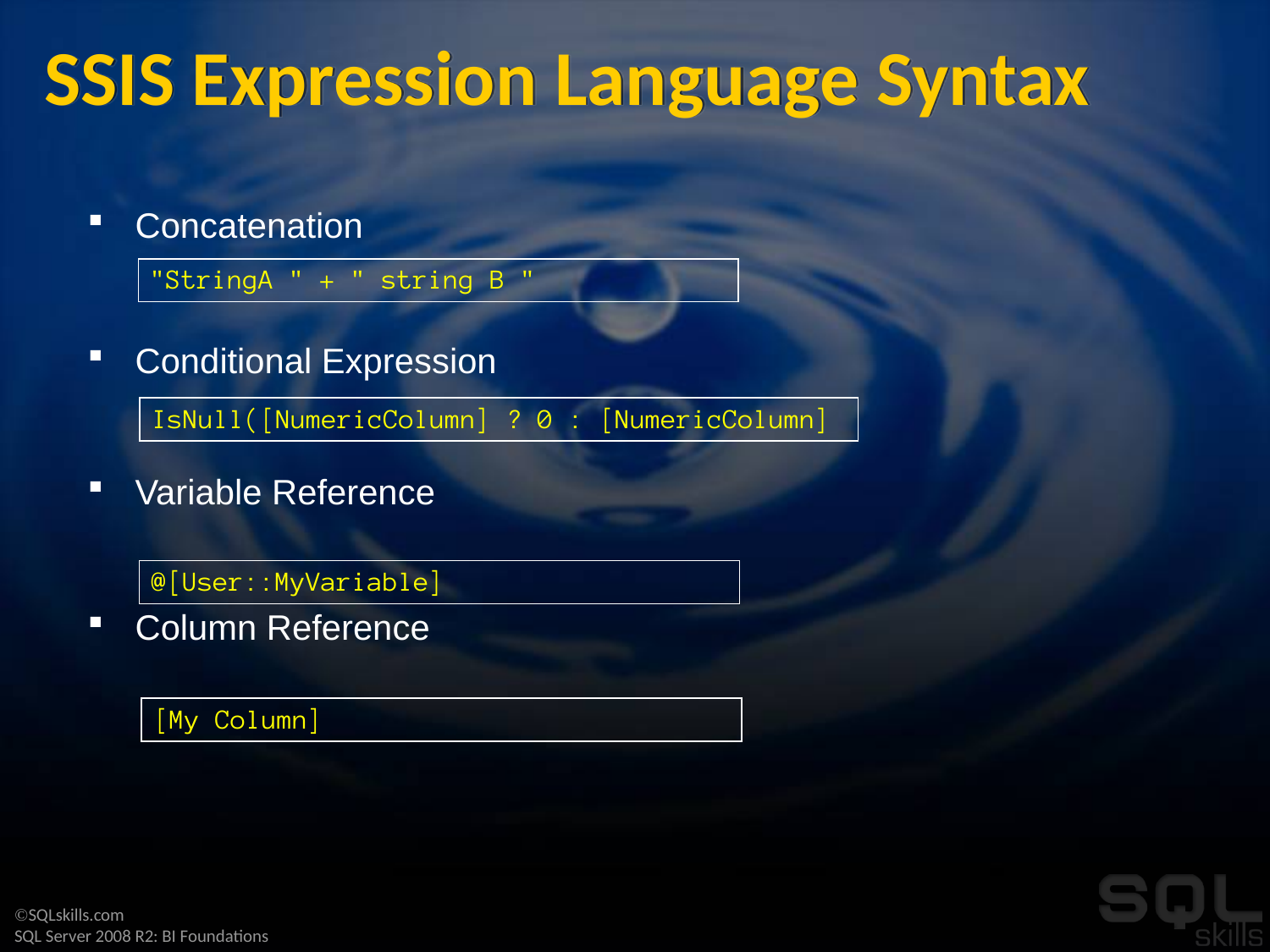

# SSIS Expression Language Syntax
Concatenation

Conditional Expression

Variable Reference

Column Reference

"StringA " + " string B "
IsNull([NumericColumn] ? 0 : [NumericColumn]
@[User::MyVariable]
[My Column]